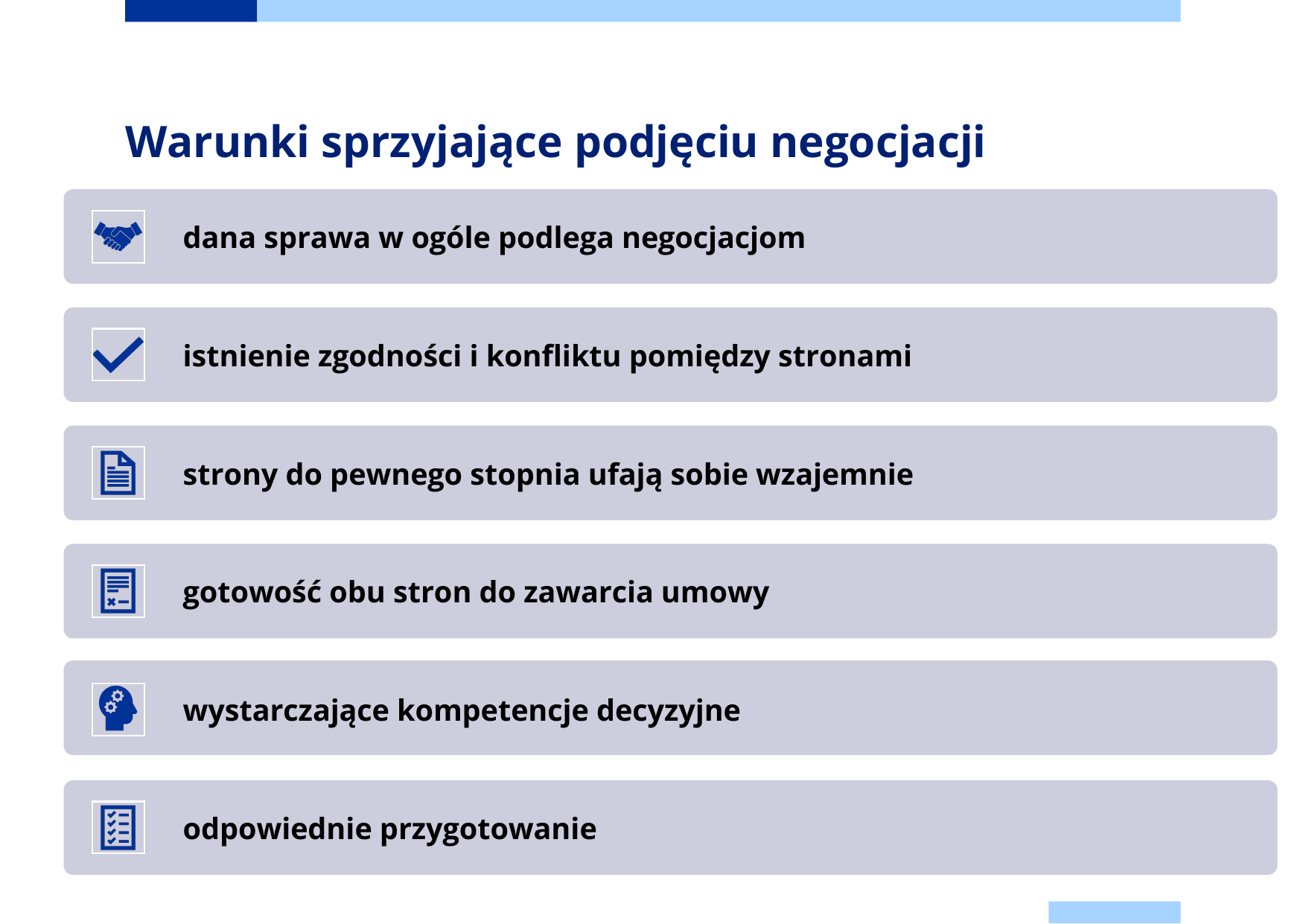

# Warunki sprzyjające podjęciu negocjacji
dana sprawa w ogóle podlega negocjacjom
istnienie zgodności i konfliktu pomiędzy stronami
strony do pewnego stopnia ufają sobie wzajemnie
gotowość obu stron do zawarcia umowy
wystarczające kompetencje decyzyjne
odpowiednie przygotowanie